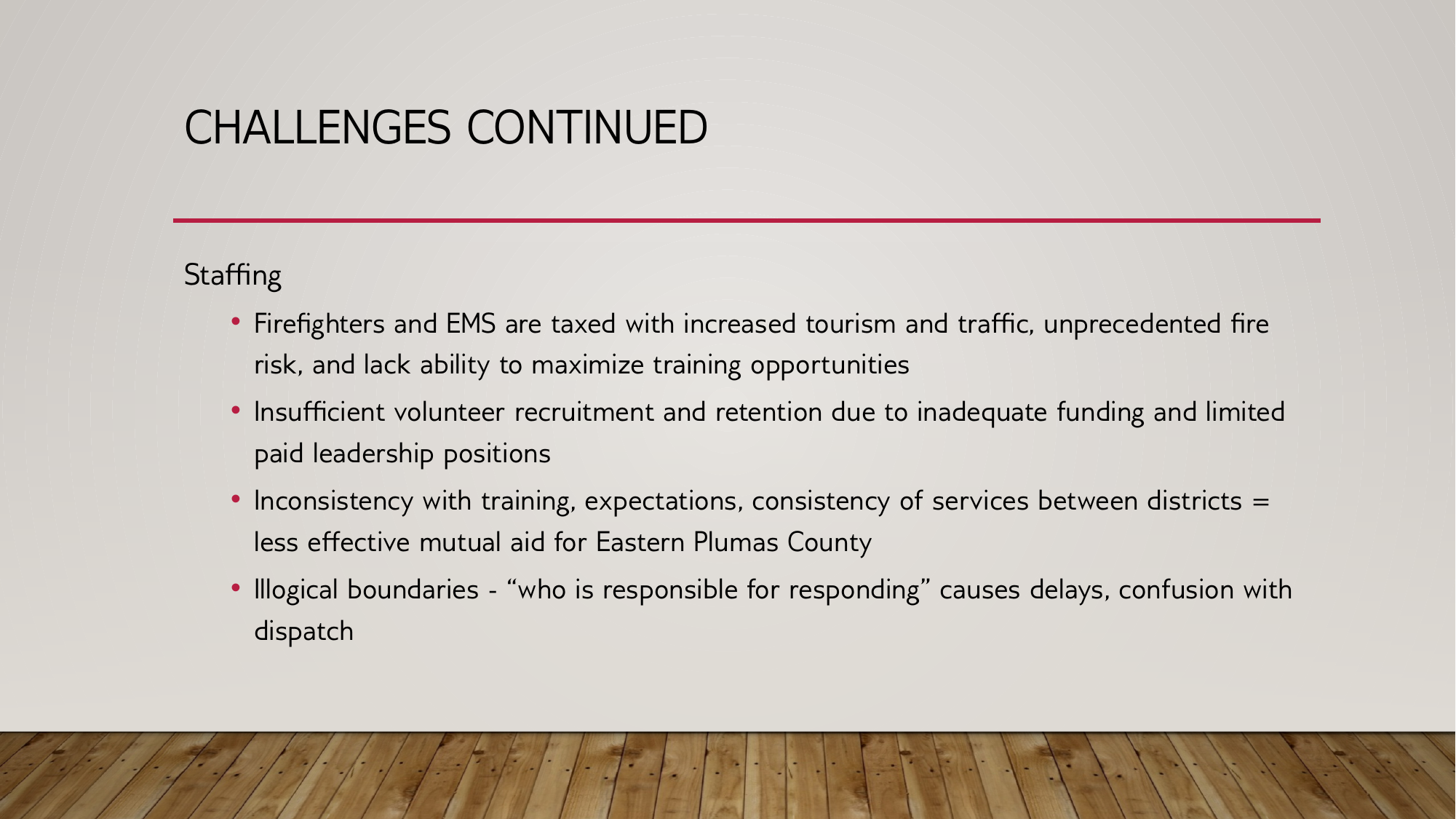

# Challenges Continued
Staffing
Firefighters and EMS are taxed with increased tourism and traffic, unprecedented fire risk, and lack ability to maximize training opportunities
Insufficient volunteer recruitment and retention due to inadequate funding and limited paid leadership positions
Inconsistency with training, expectations, consistency of services between districts = less effective mutual aid for Eastern Plumas County
Illogical boundaries - “who is responsible for responding” causes delays, confusion with dispatch